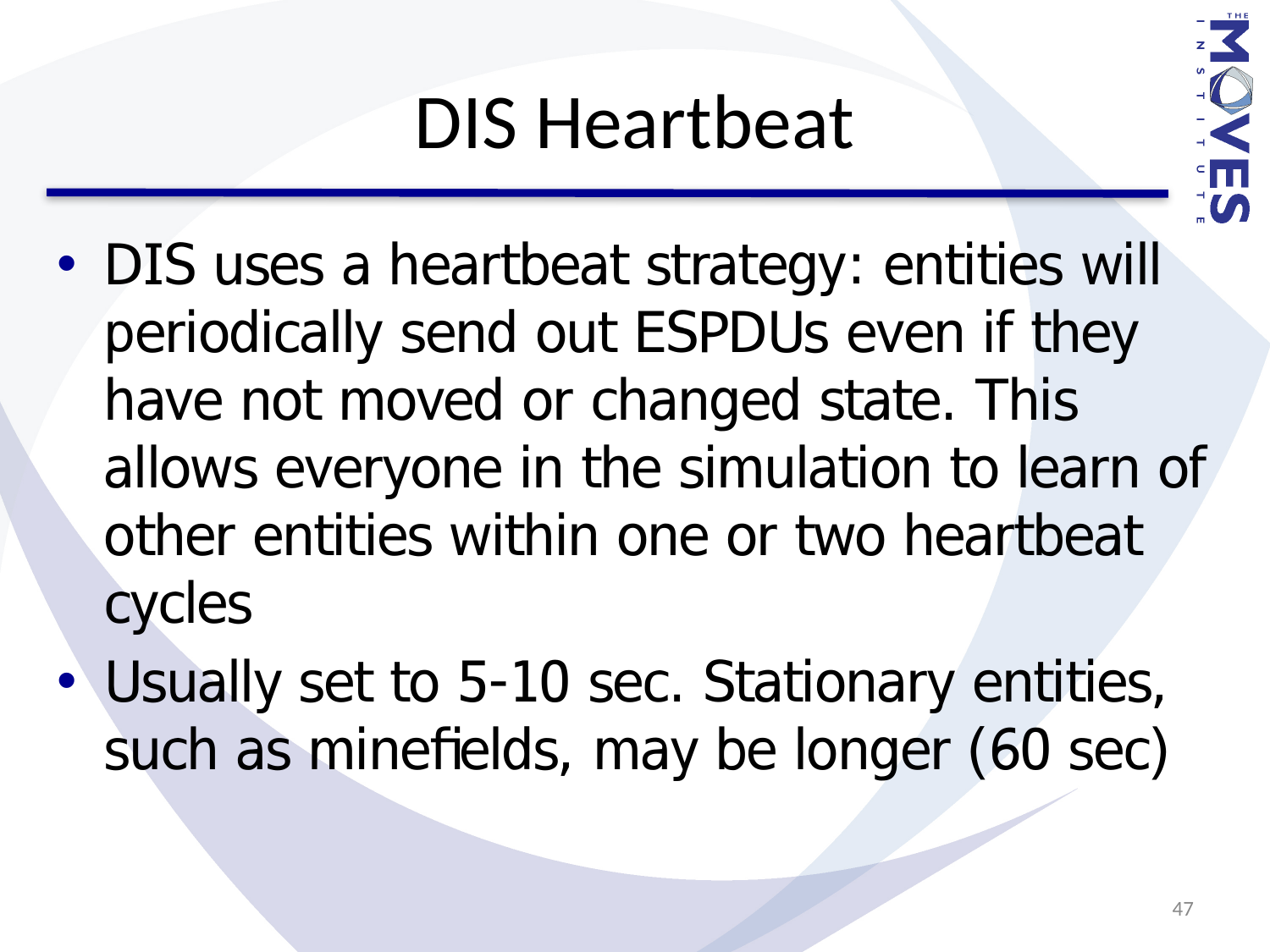

# DIS Heartbeat
DIS uses a heartbeat strategy: entities will periodically send out ESPDUs even if they have not moved or changed state. This allows everyone in the simulation to learn of other entities within one or two heartbeat cycles
Usually set to 5-10 sec. Stationary entities, such as minefields, may be longer (60 sec)
47